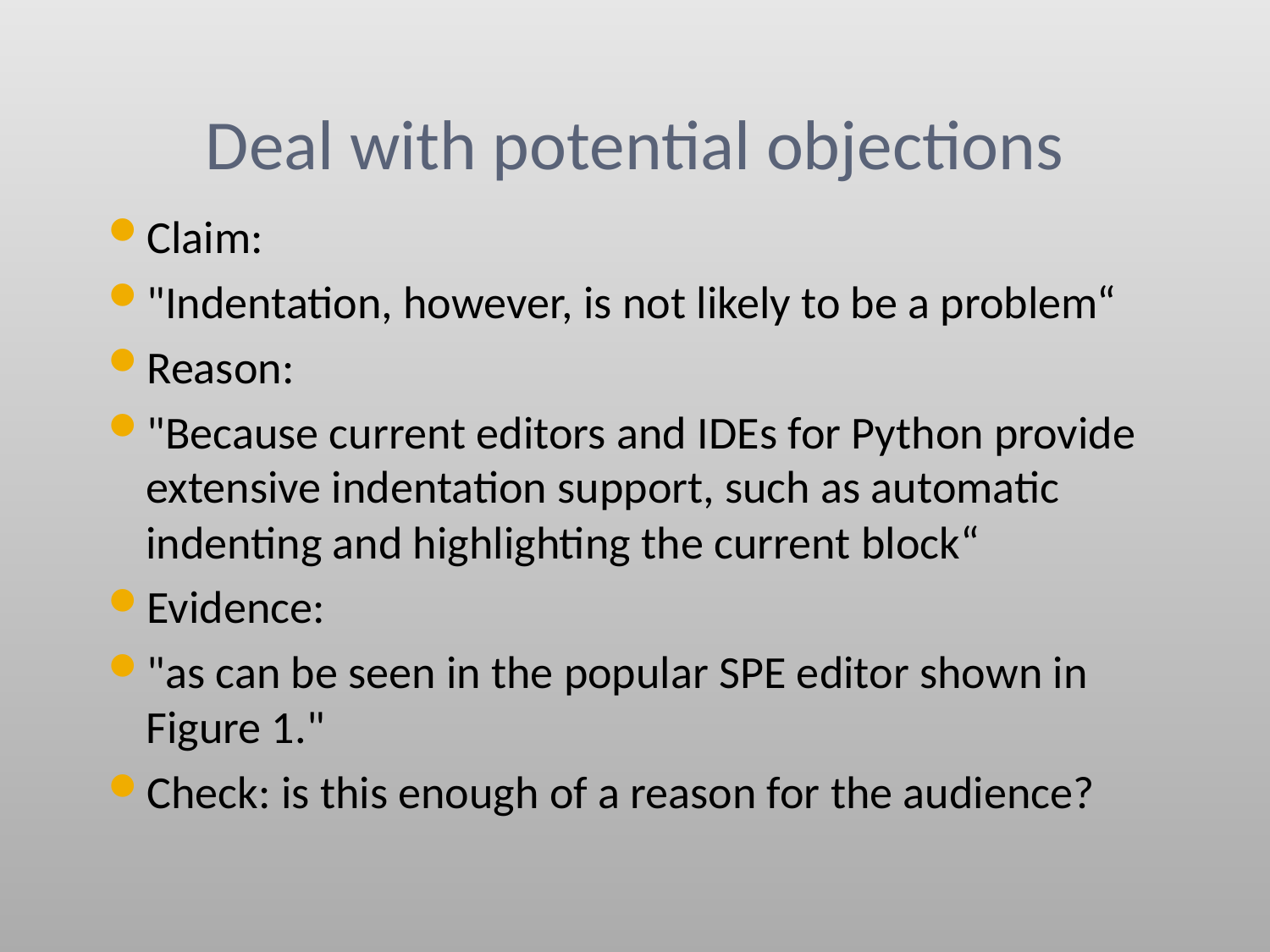

# Deal with potential objections
Claim:
"Indentation, however, is not likely to be a problem“
Reason:
"Because current editors and IDEs for Python provide extensive indentation support, such as automatic indenting and highlighting the current block“
Evidence:
"as can be seen in the popular SPE editor shown in Figure 1."
Check: is this enough of a reason for the audience?